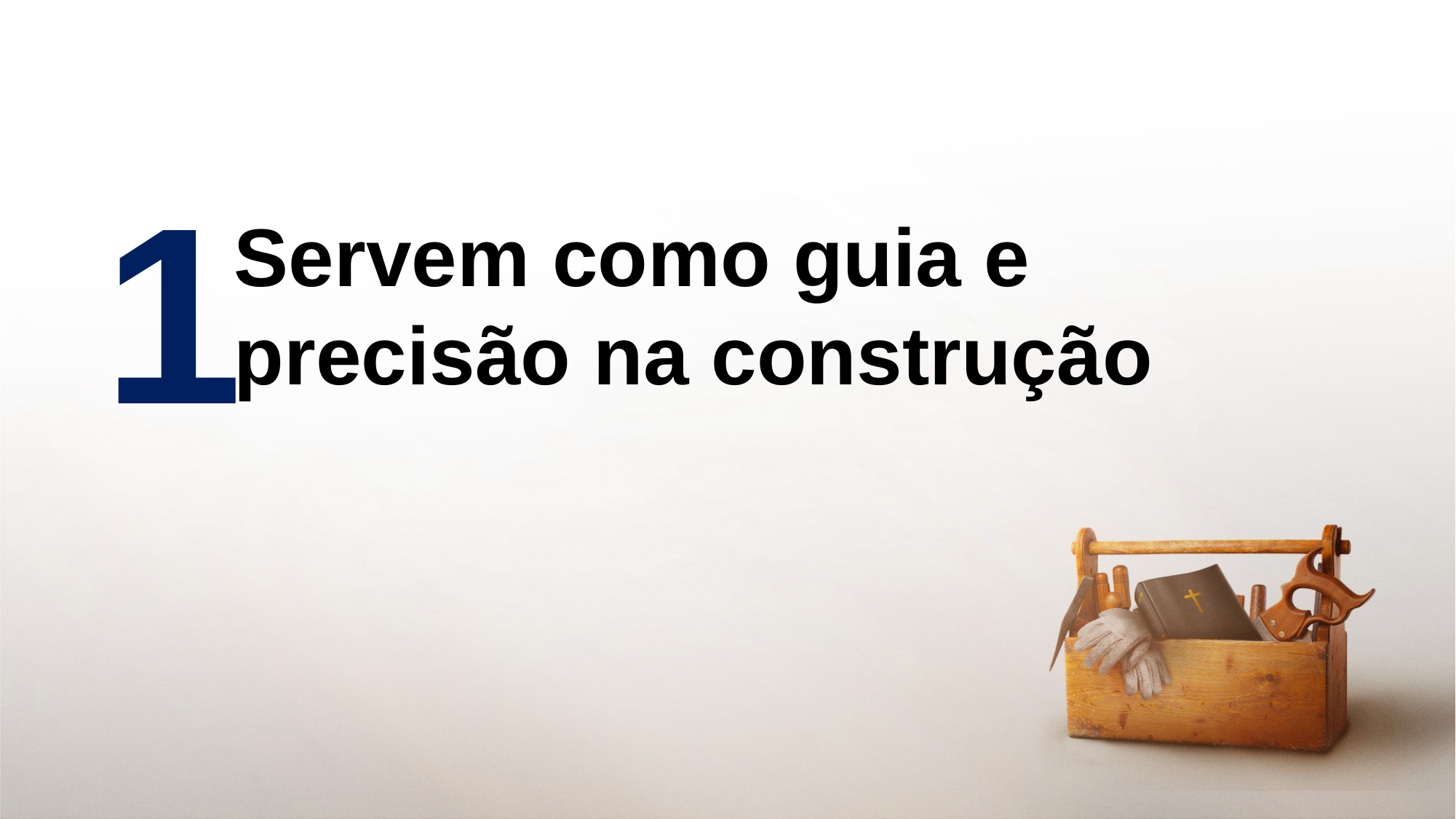

1
Servem como guia e precisão na construção